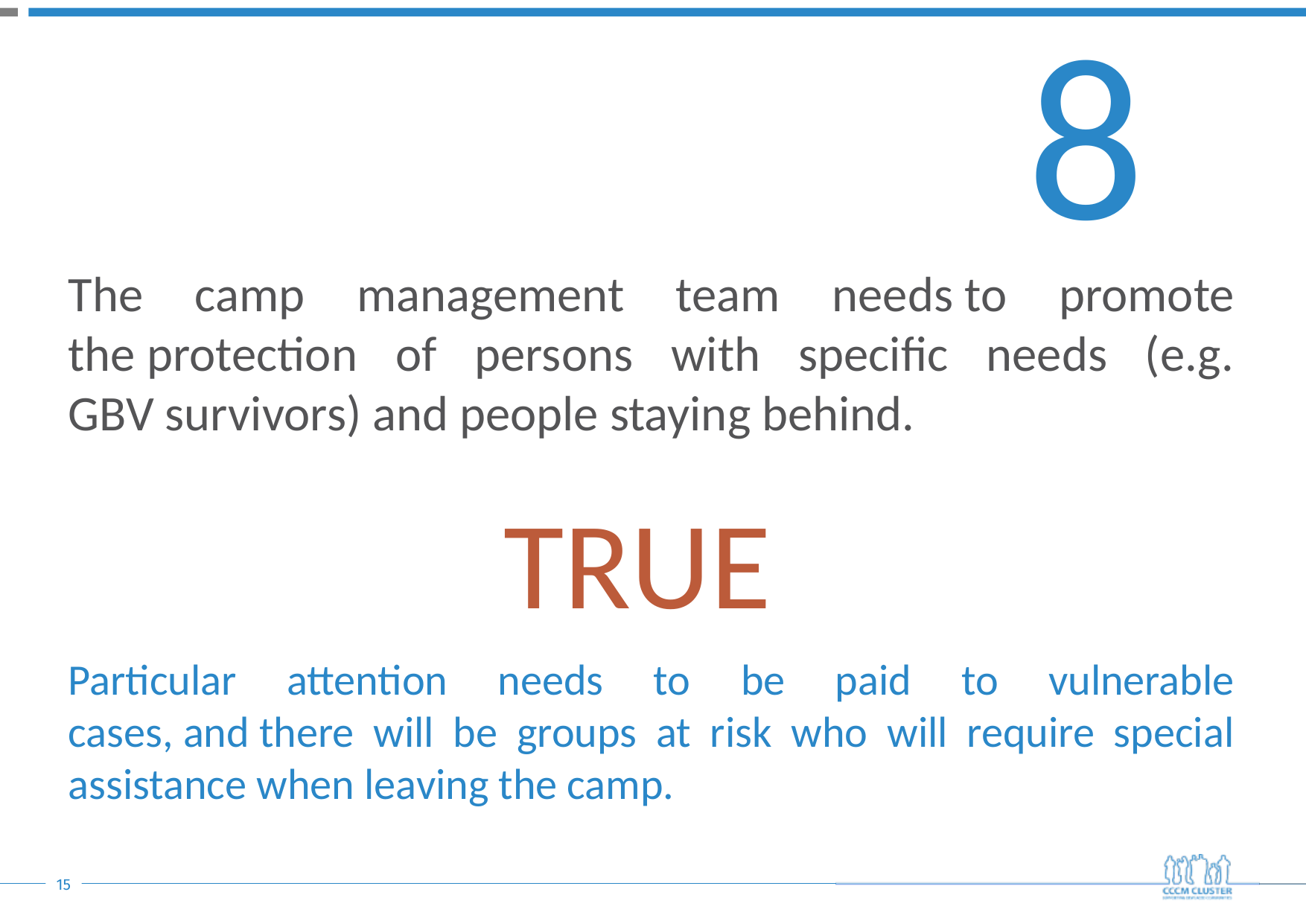

8
The camp management team needs to promote the protection of persons with specific needs (e.g. GBV survivors) and people staying behind.
TRUE
Particular attention needs to be paid to vulnerable cases, and there will be groups at risk who will require special assistance when leaving the camp.